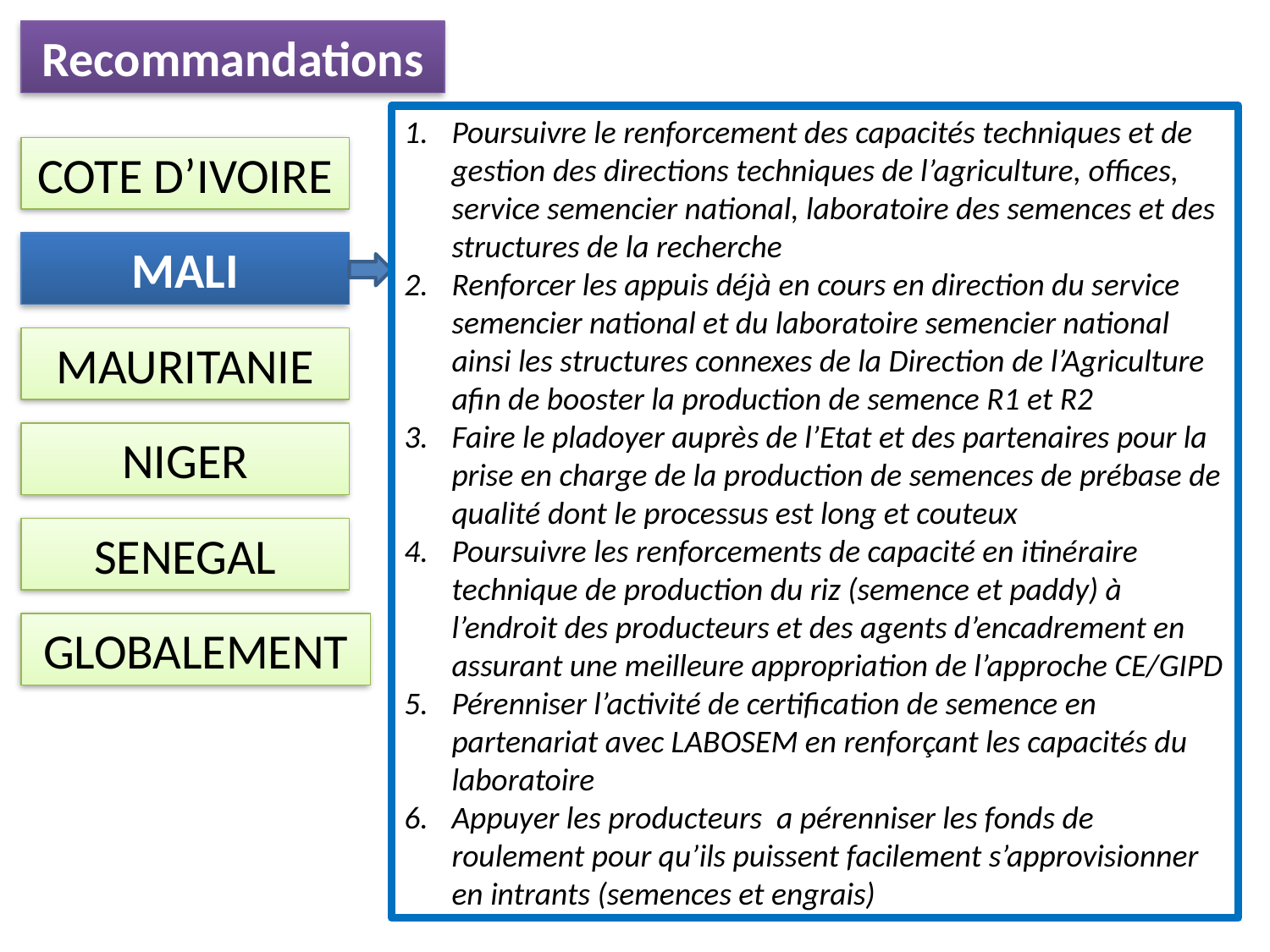

Recommandations
Poursuivre le renforcement des capacités techniques et de gestion des directions techniques de l’agriculture, offices, service semencier national, laboratoire des semences et des structures de la recherche
Renforcer les appuis déjà en cours en direction du service semencier national et du laboratoire semencier national ainsi les structures connexes de la Direction de l’Agriculture afin de booster la production de semence R1 et R2
Faire le pladoyer auprès de l’Etat et des partenaires pour la prise en charge de la production de semences de prébase de qualité dont le processus est long et couteux
Poursuivre les renforcements de capacité en itinéraire technique de production du riz (semence et paddy) à l’endroit des producteurs et des agents d’encadrement en assurant une meilleure appropriation de l’approche CE/GIPD
Pérenniser l’activité de certification de semence en partenariat avec LABOSEM en renforçant les capacités du laboratoire
Appuyer les producteurs  a pérenniser les fonds de roulement pour qu’ils puissent facilement s’approvisionner en intrants (semences et engrais)
COTE D’IVOIRE
MALI

MAURITANIE
NIGER
SENEGAL
GLOBALEMENT